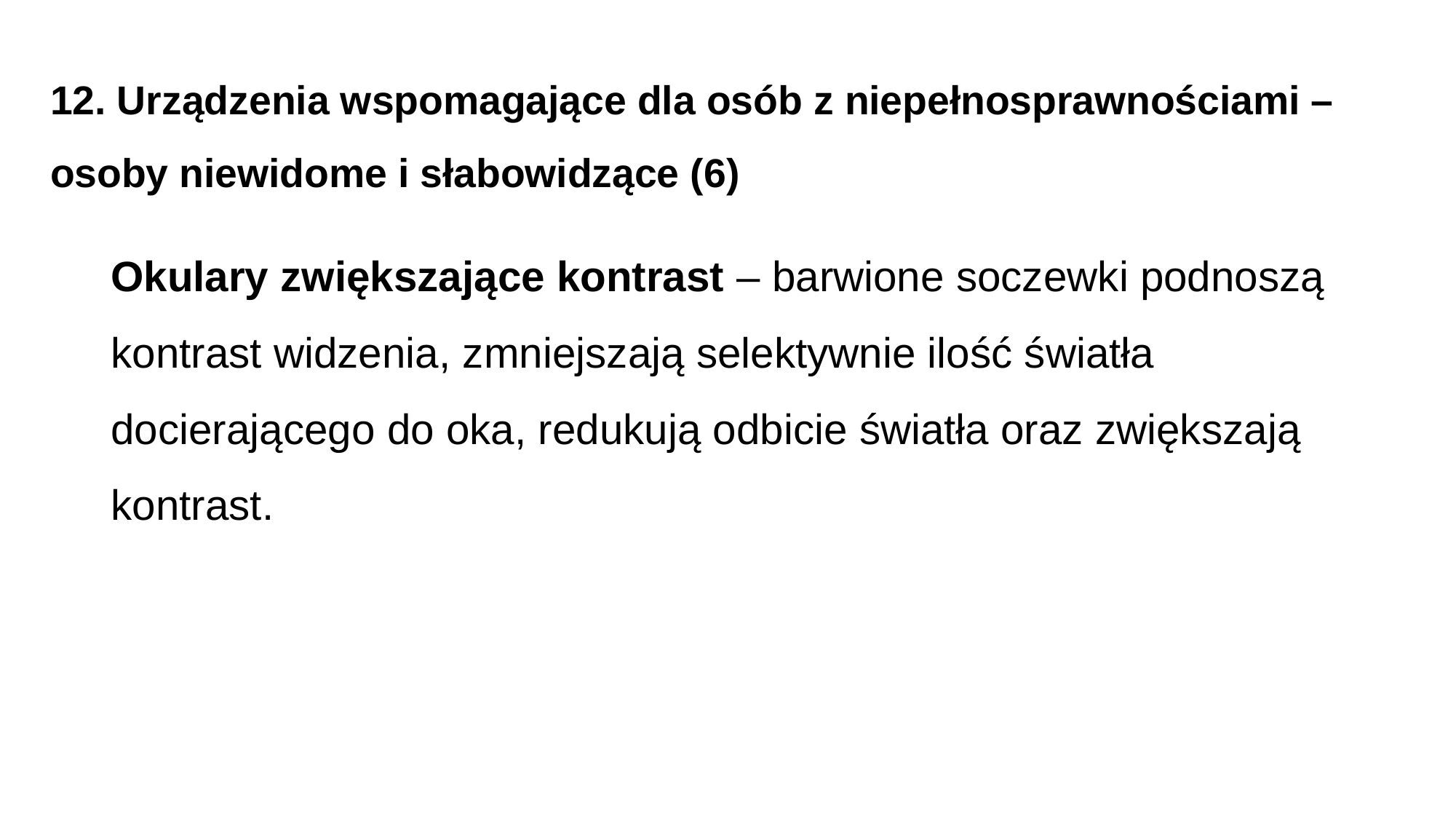

# 12. Urządzenia wspomagające dla osób z niepełnosprawnościami – osoby niewidome i słabowidzące (6)
Okulary zwiększające kontrast – barwione soczewki podnoszą kontrast widzenia, zmniejszają selektywnie ilość światła docierającego do oka, redukują odbicie światła oraz zwiększają kontrast.